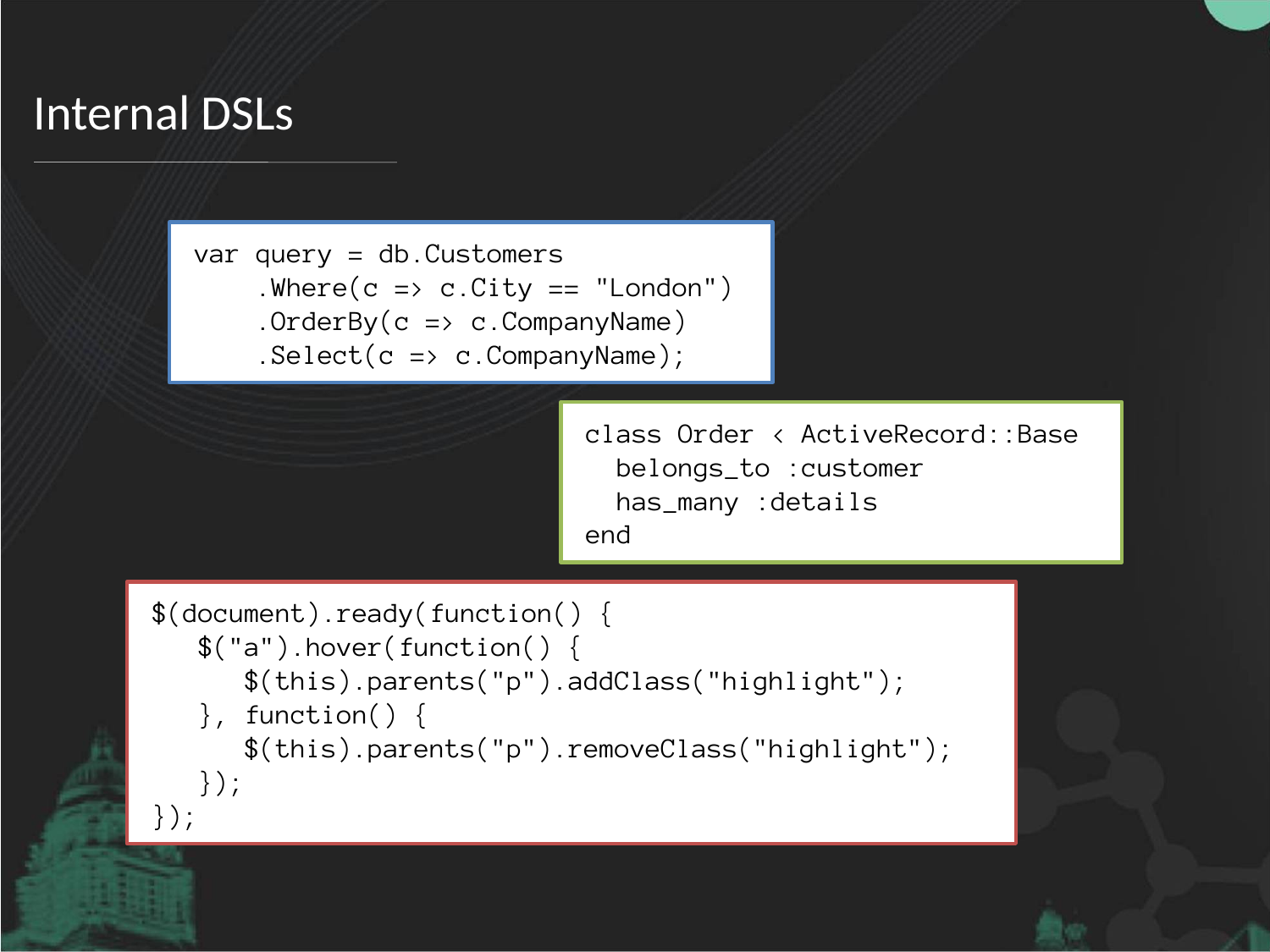

# Internal DSLs
var query = db.Customers
    .Where(c => c.City == "London")
    .OrderBy(c => c.CompanyName)
    .Select(c => c.CompanyName);
class Order < ActiveRecord::Base
  belongs_to :customer
  has_many :details
end
$(document).ready(function() {
   $("a").hover(function() {
      $(this).parents("p").addClass("highlight");
   }, function() {
      $(this).parents("p").removeClass("highlight");
   });
});